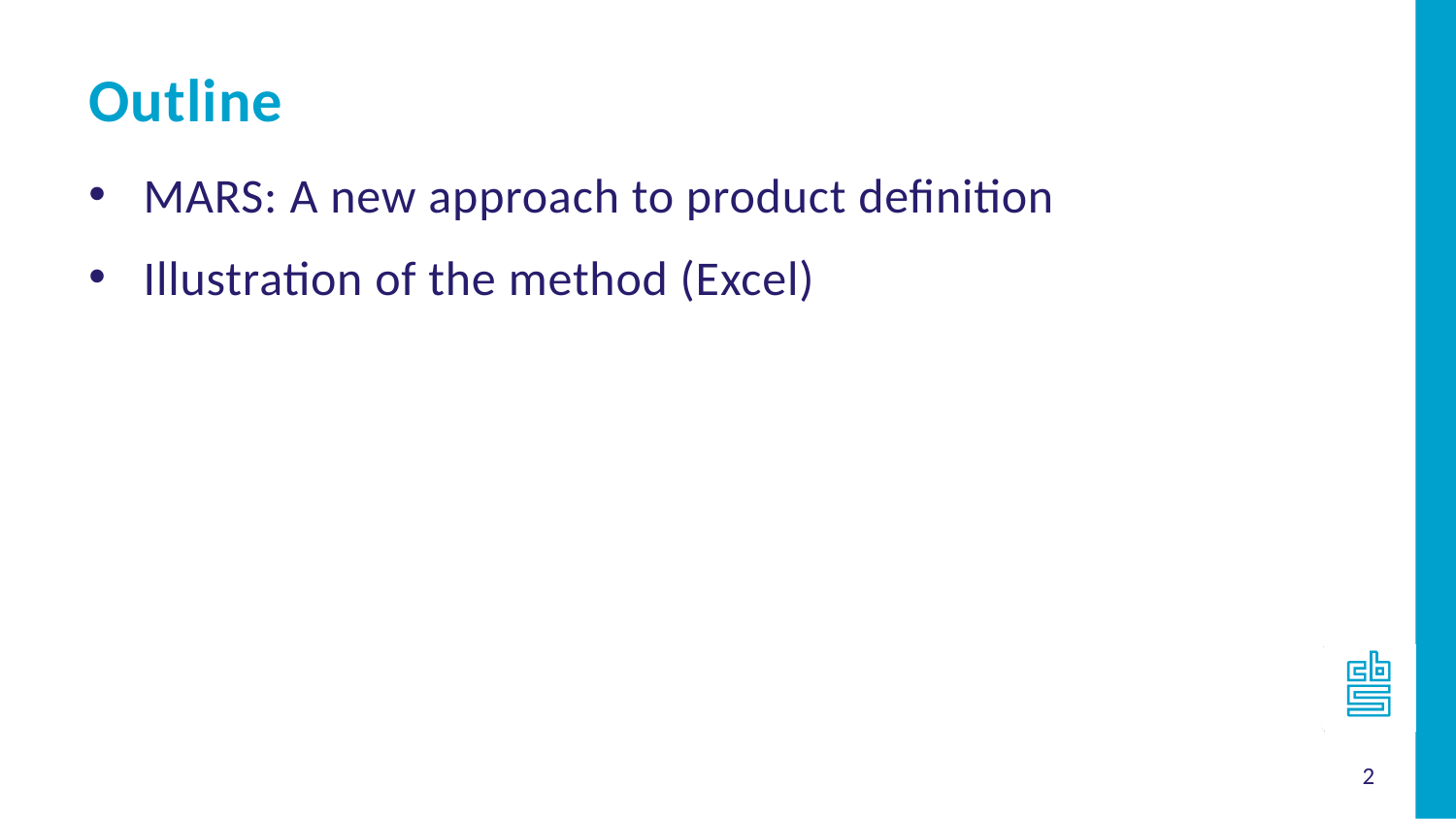

Outline
MARS: A new approach to product definition
Illustration of the method (Excel)
2